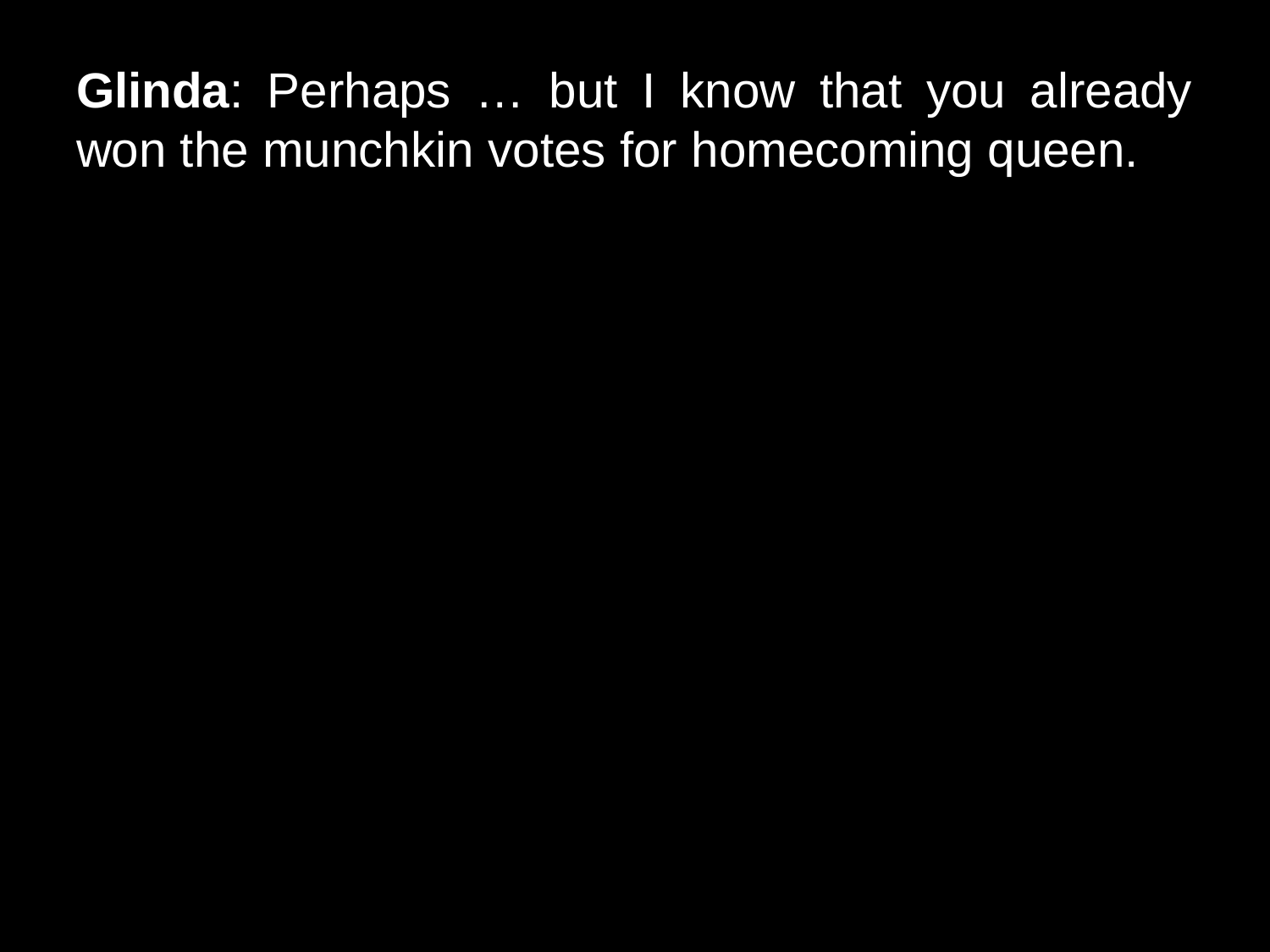

# Glinda: Perhaps … but I know that you already won the munchkin votes for homecoming queen.